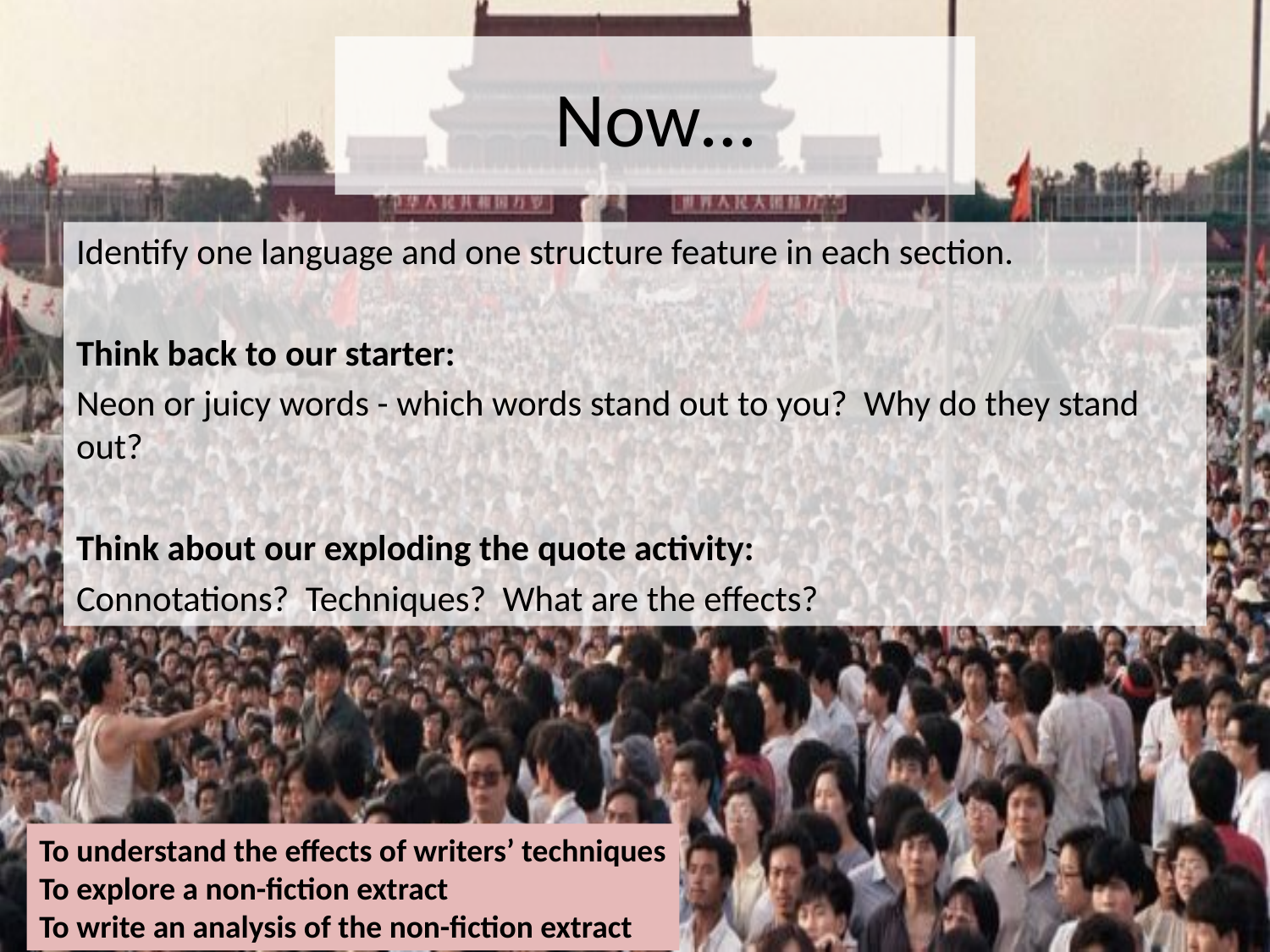

# Now…
Identify one language and one structure feature in each section.

Think back to our starter:
Neon or juicy words - which words stand out to you?  Why do they stand out?

Think about our exploding the quote activity:
Connotations?  Techniques?  What are the effects?

To understand the effects of writers’ techniques
To explore a non-fiction extract
To write an analysis of the non-fiction extract